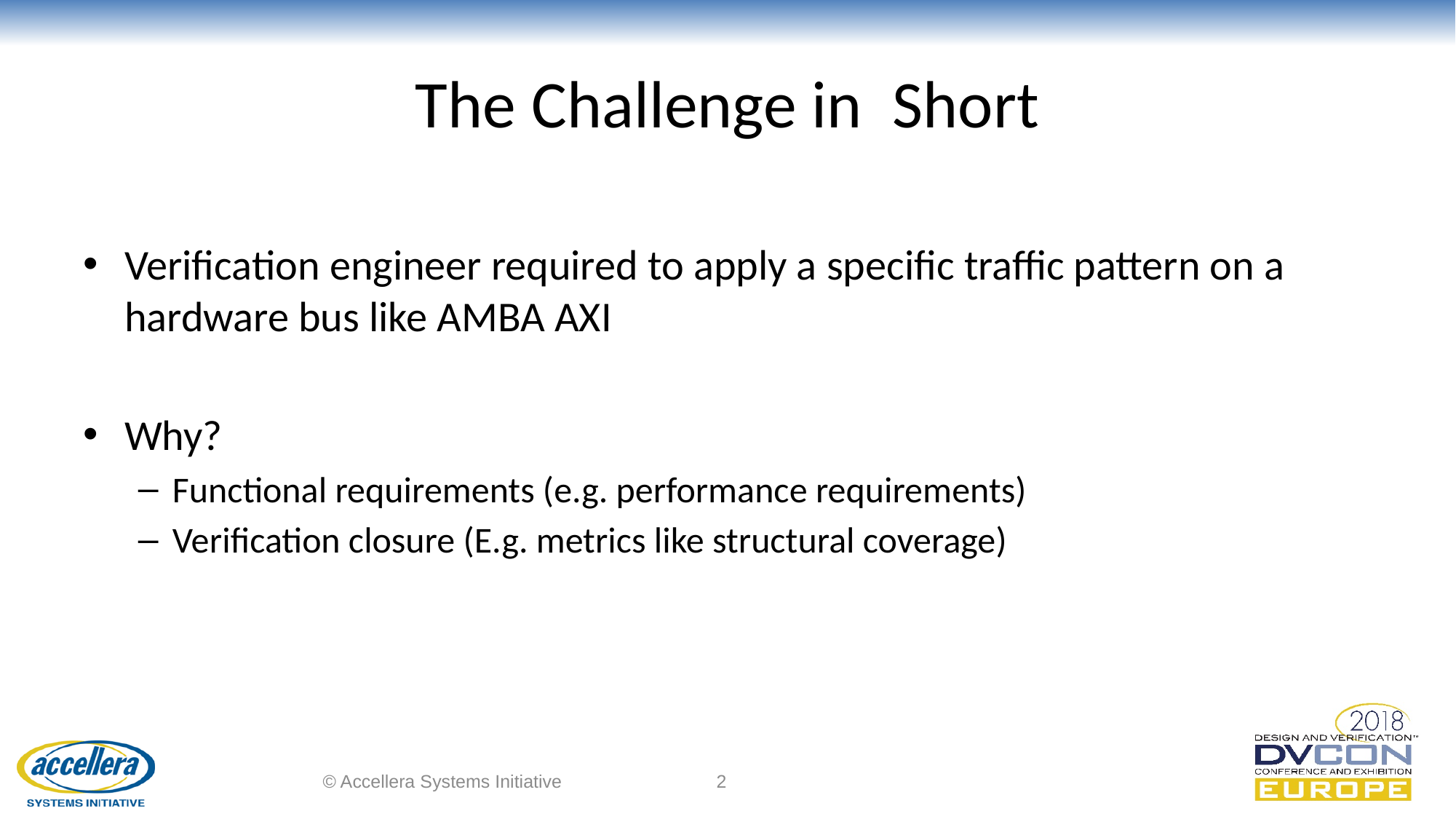

# The Challenge in  Short

Verification engineer required to apply a specific traffic pattern on a hardware bus like AMBA AXI

Why?
Functional requirements (e.g. performance requirements)
Verification closure (E.g. metrics like structural coverage)

© Accellera Systems Initiative
2